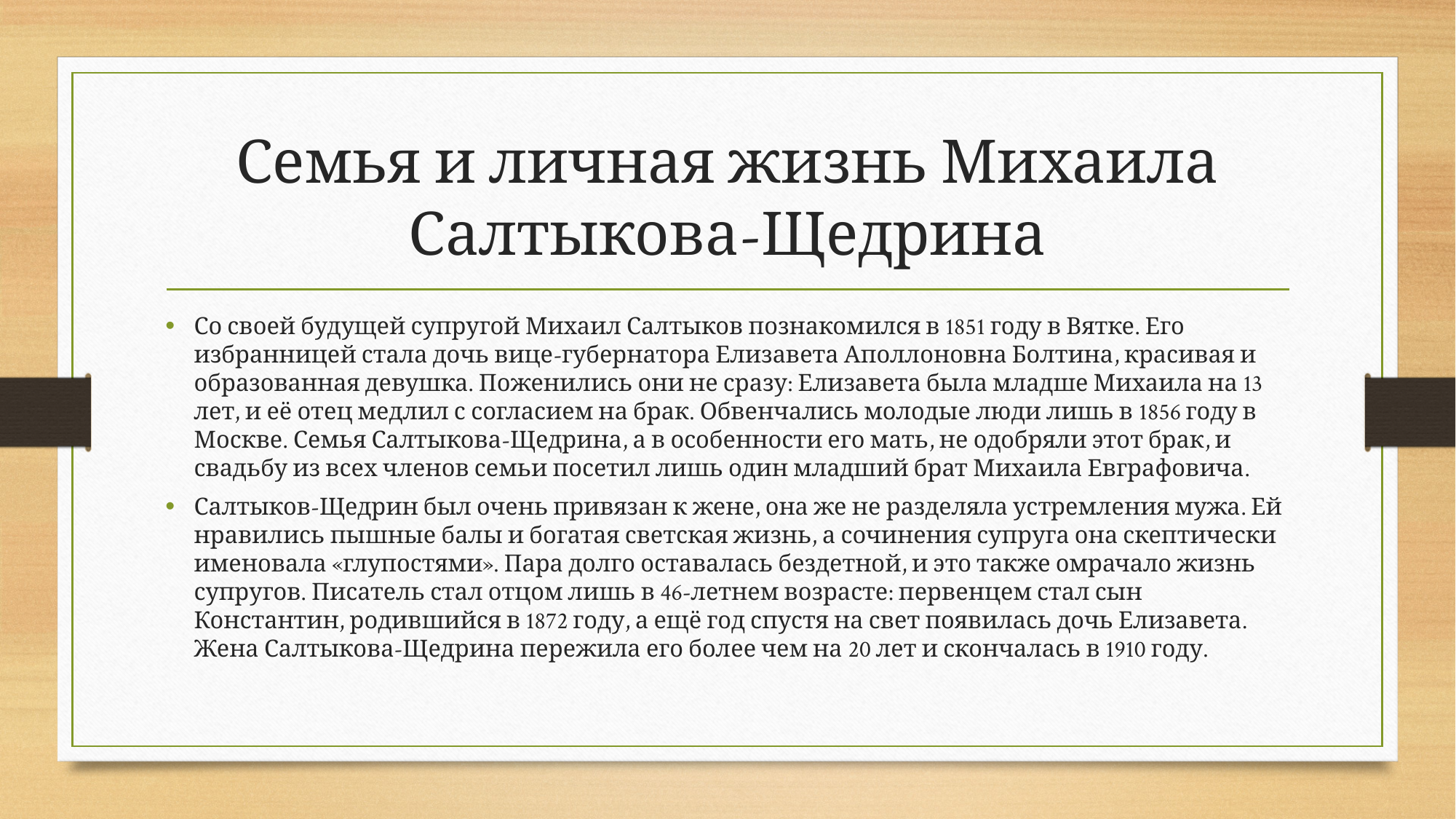

# Семья и личная жизнь Михаила Салтыкова-Щедрина
Со своей будущей супругой Михаил Салтыков познакомился в 1851 году в Вятке. Его избранницей стала дочь вице-губернатора Елизавета Аполлоновна Болтина, красивая и образованная девушка. Поженились они не сразу: Елизавета была младше Михаила на 13 лет, и её отец медлил с согласием на брак. Обвенчались молодые люди лишь в 1856 году в Москве. Семья Салтыкова-Щедрина, а в особенности его мать, не одобряли этот брак, и свадьбу из всех членов семьи посетил лишь один младший брат Михаила Евграфовича.
Салтыков-Щедрин был очень привязан к жене, она же не разделяла устремления мужа. Ей нравились пышные балы и богатая светская жизнь, а сочинения супруга она скептически именовала «глупостями». Пара долго оставалась бездетной, и это также омрачало жизнь супругов. Писатель стал отцом лишь в 46-летнем возрасте: первенцем стал сын Константин, родившийся в 1872 году, а ещё год спустя на свет появилась дочь Елизавета. Жена Салтыкова-Щедрина пережила его более чем на 20 лет и скончалась в 1910 году.